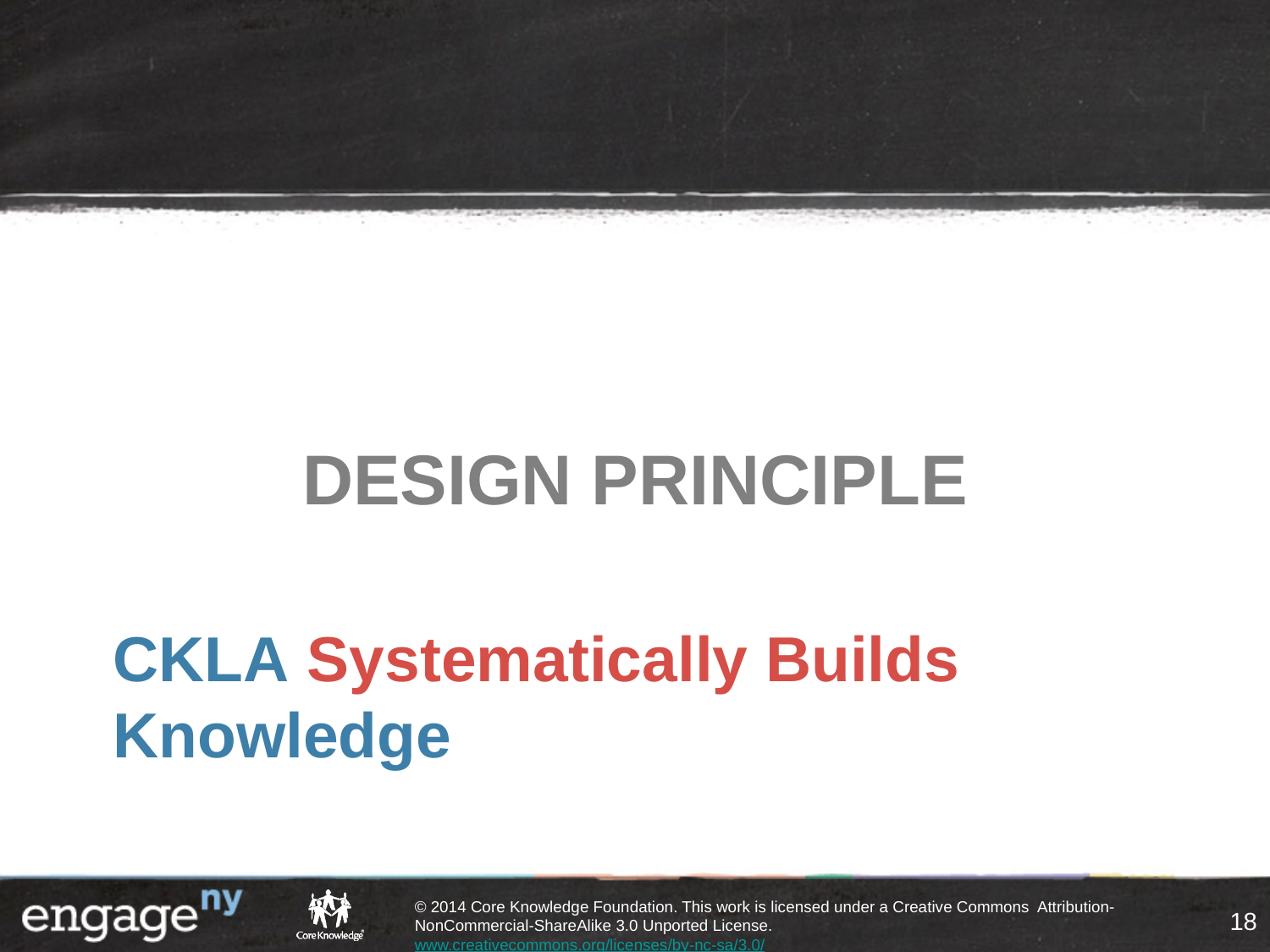

DESIGN PRINCIPLE

# CKLA Systematically Builds Knowledge
18